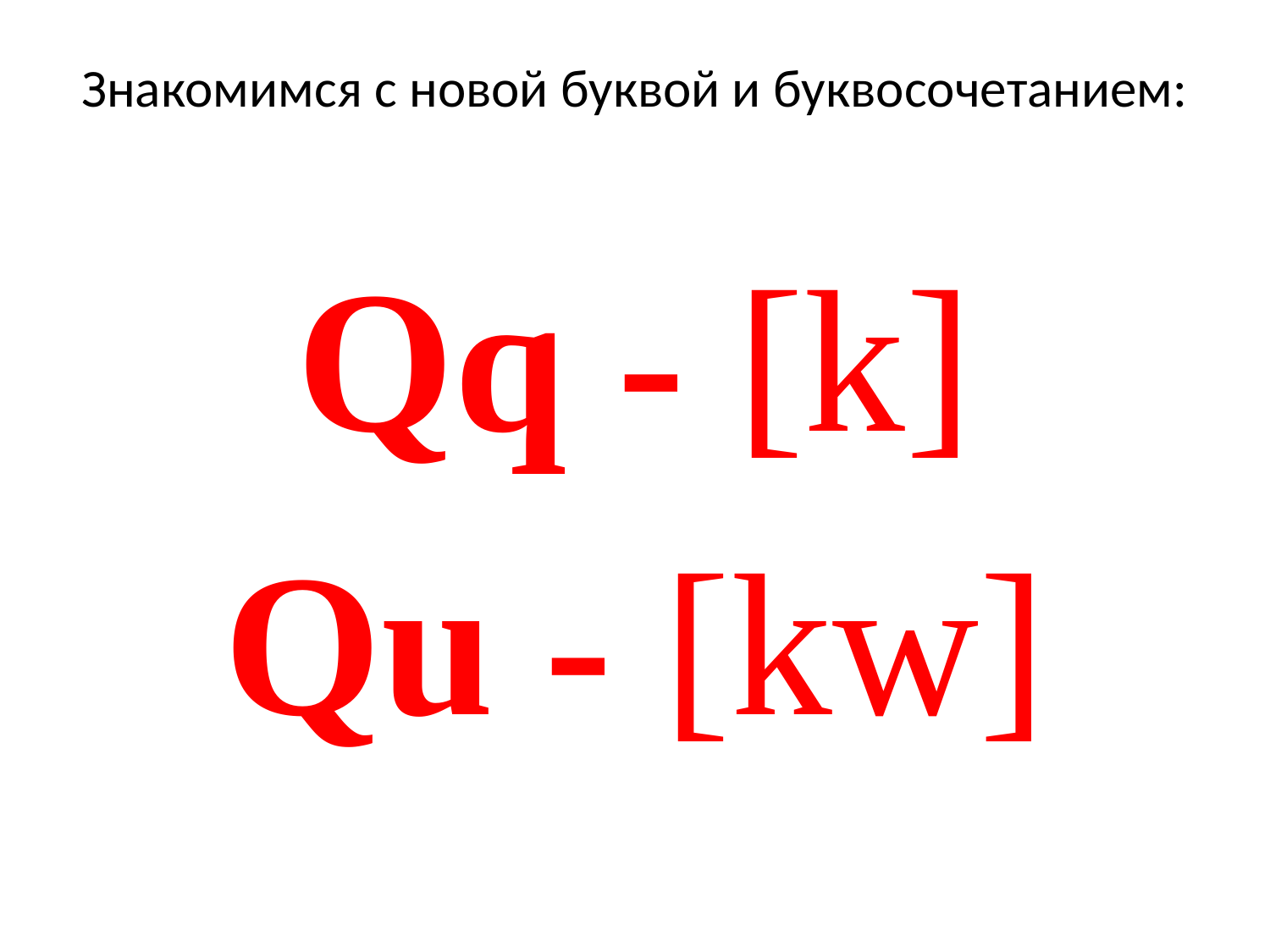

# Знакомимся с новой буквой и буквосочетанием:
Qq - [k]
Qu - [kw]